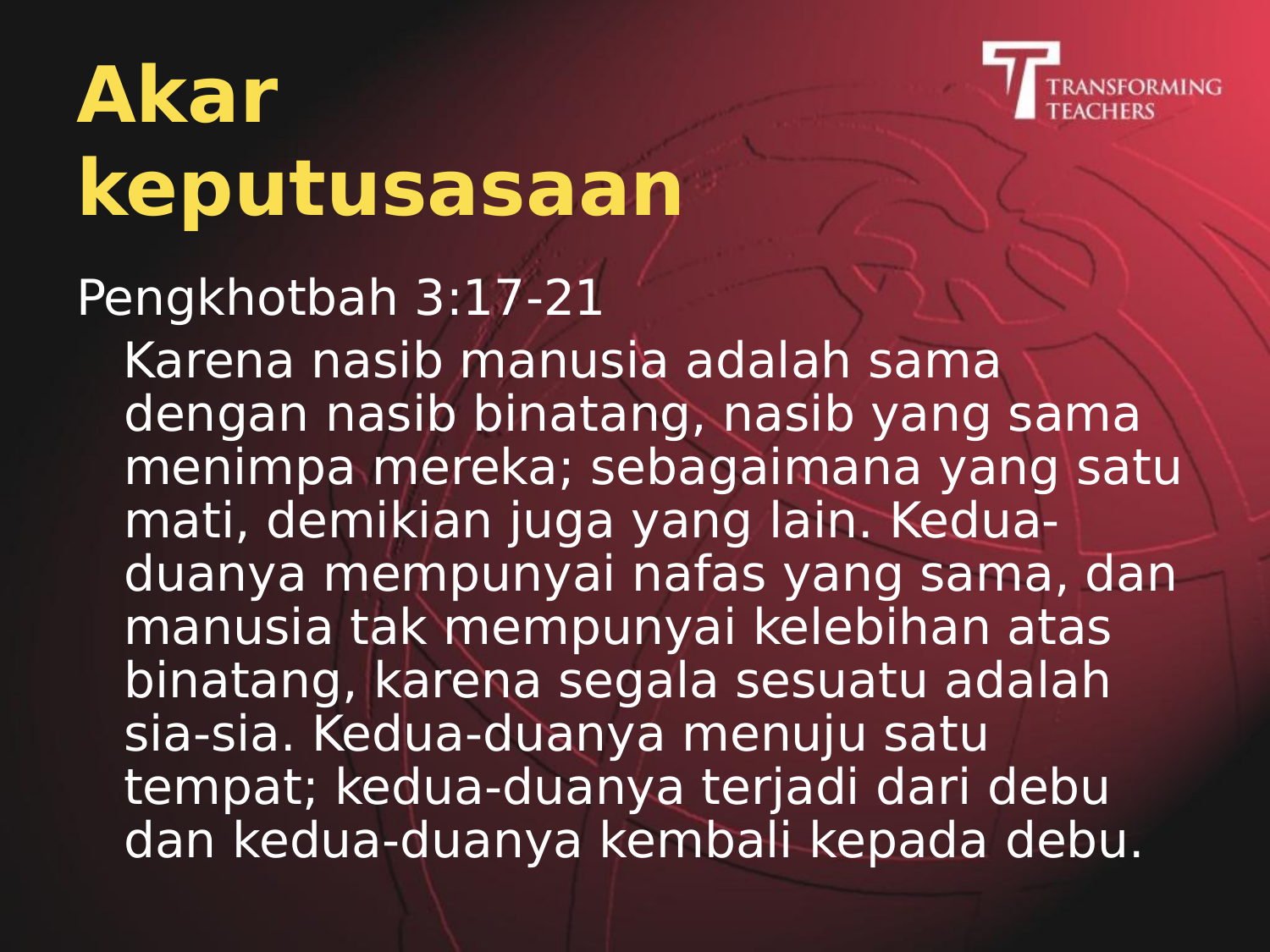

# Akar keputusasaan
Pengkhotbah 3:17-21
   Karena nasib manusia adalah sama dengan nasib binatang, nasib yang sama menimpa mereka; sebagaimana yang satu mati, demikian juga yang lain. Kedua-duanya mempunyai nafas yang sama, dan manusia tak mempunyai kelebihan atas binatang, karena segala sesuatu adalah sia-sia. Kedua-duanya menuju satu tempat; kedua-duanya terjadi dari debu dan kedua-duanya kembali kepada debu.